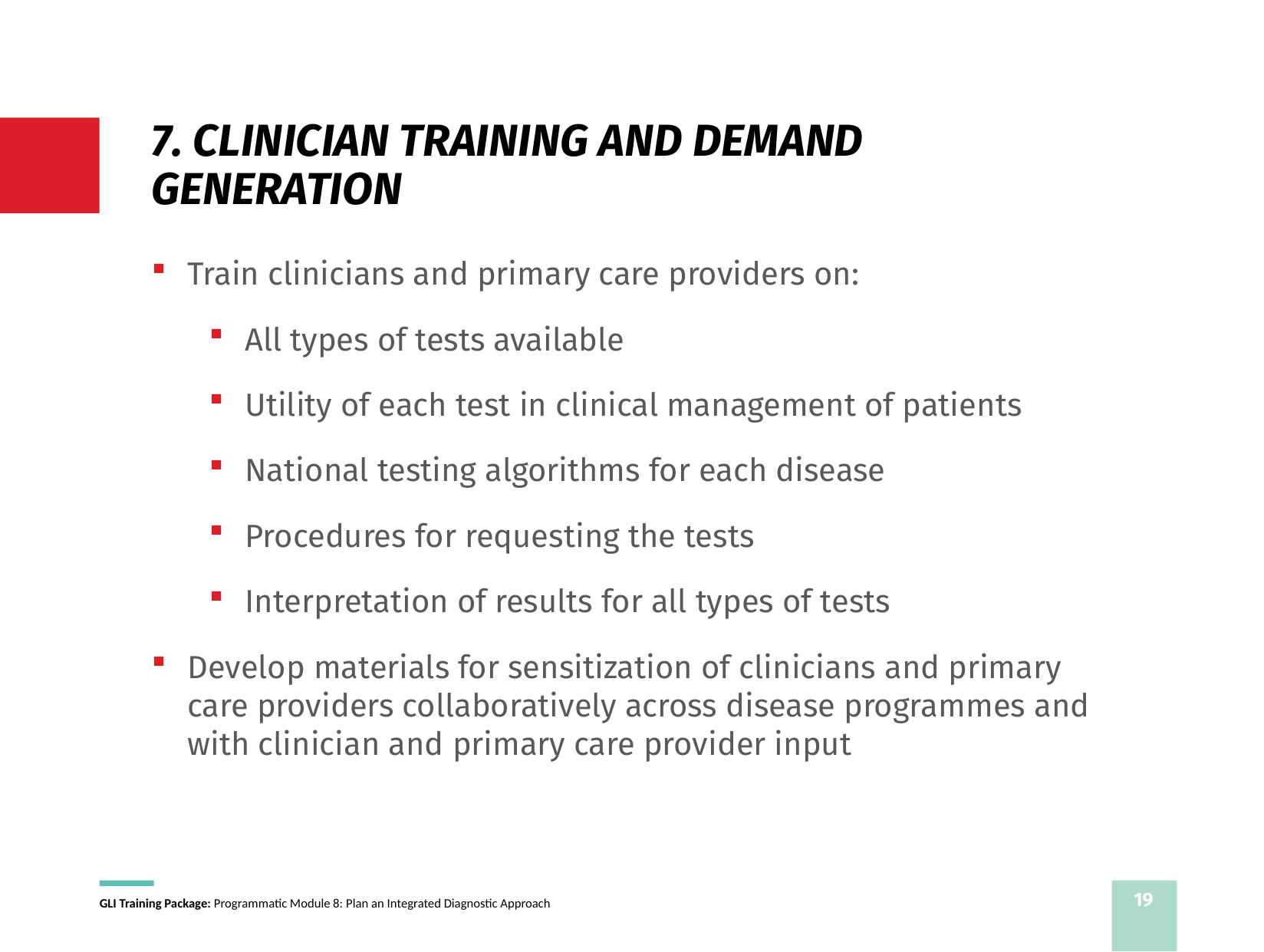

# 7. CLINICIAN TRAINING AND DEMAND GENERATION
Train clinicians and primary care providers on:
All types of tests available
Utility of each test in clinical management of patients
National testing algorithms for each disease
Procedures for requesting the tests
Interpretation of results for all types of tests
Develop materials for sensitization of clinicians and primary care providers collaboratively across disease programmes and with clinician and primary care provider input